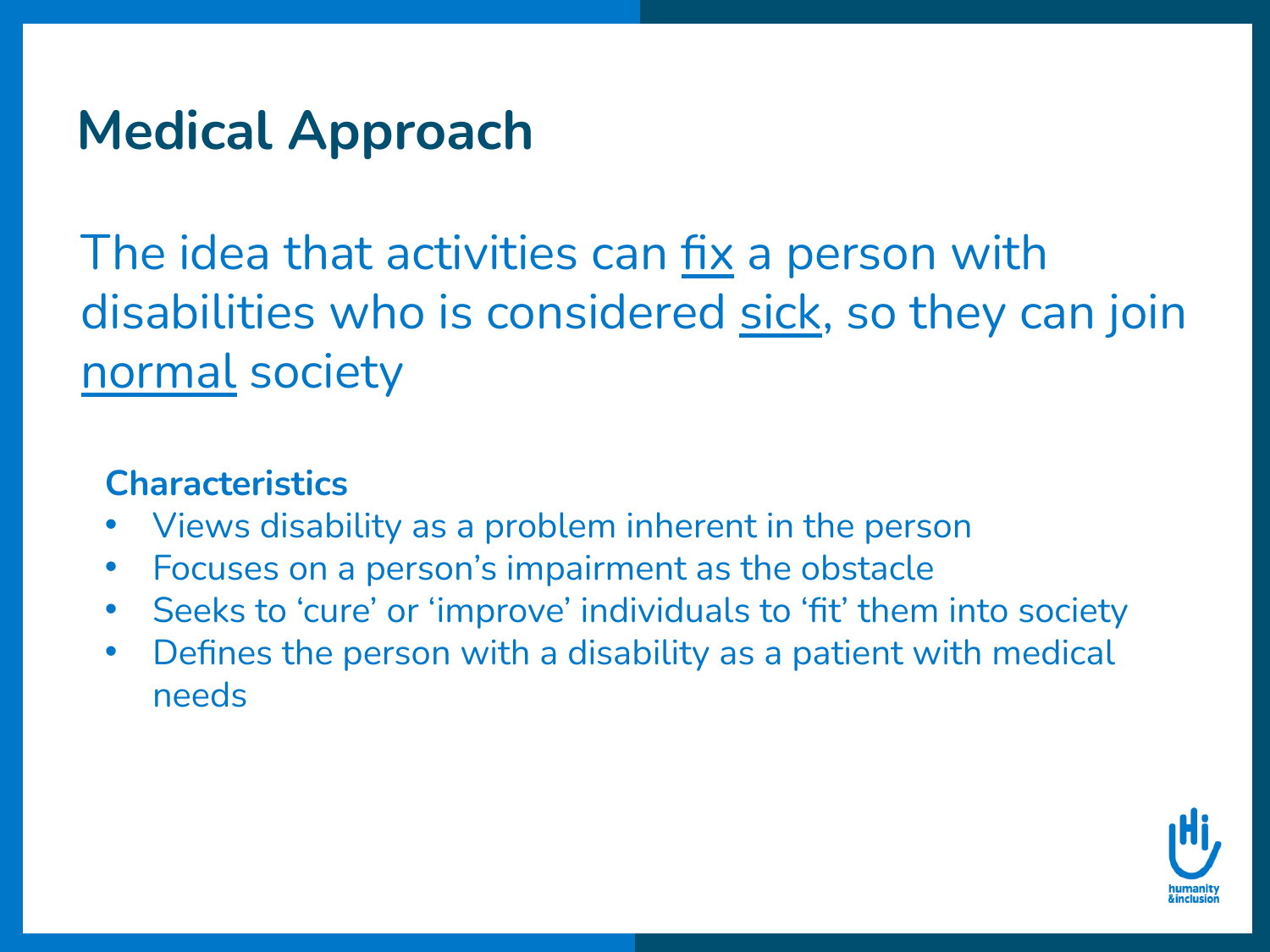

# Medical Approach
The idea that activities can fix a person with disabilities who is considered sick, so they can join normal society
Characteristics
Views disability as a problem inherent in the person
Focuses on a person’s impairment as the obstacle
Seeks to ‘cure’ or ‘improve’ individuals to ‘fit’ them into society
Defines the person with a disability as a patient with medical needs